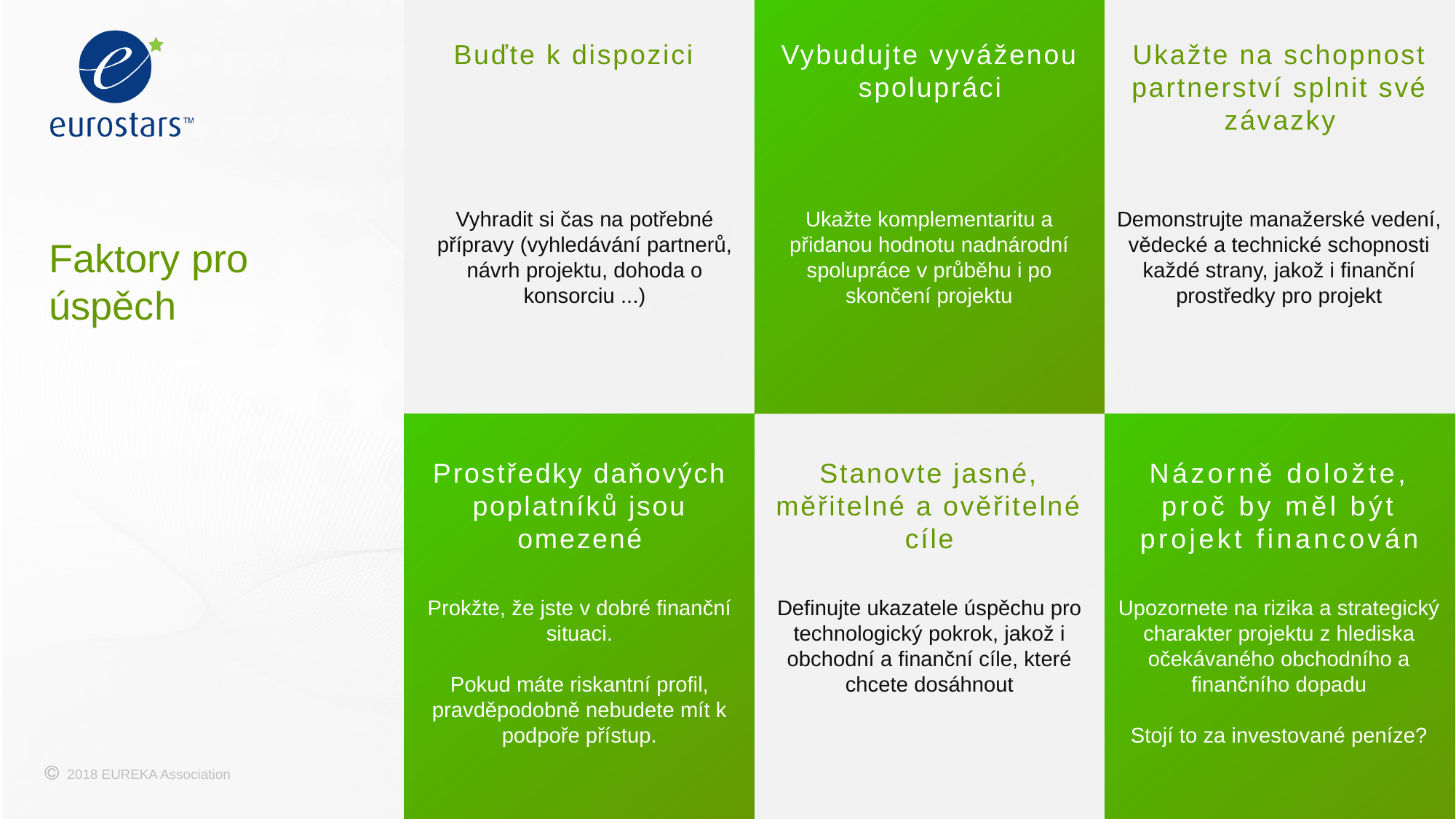

Ukažte na schopnost partnerství splnit své závazky
Demonstrujte manažerské vedení, vědecké a technické schopnosti každé strany, jakož i finanční prostředky pro projekt

Buďte k dispozici
Vyhradit si čas na potřebné přípravy (vyhledávání partnerů, návrh projektu, dohoda o konsorciu ...)

Vybudujte vyváženou spolupráci
Ukažte komplementaritu a přidanou hodnotu nadnárodní spolupráce v průběhu i po skončení projektu
Faktory pro úspěch

Stanovte jasné, měřitelné a ověřitelné cíle
Definujte ukazatele úspěchu pro technologický pokrok, jakož i obchodní a finanční cíle, které chcete dosáhnout

Názorně doložte, proč by měl být projekt financován
Upozornete na rizika a strategický charakter projektu z hlediska očekávaného obchodního a finančního dopadu

Stojí to za investované peníze?

Prostředky daňových poplatníků jsou omezené
Prokžte, že jste v dobré finanční situaci.

Pokud máte riskantní profil, pravděpodobně nebudete mít k podpoře přístup.